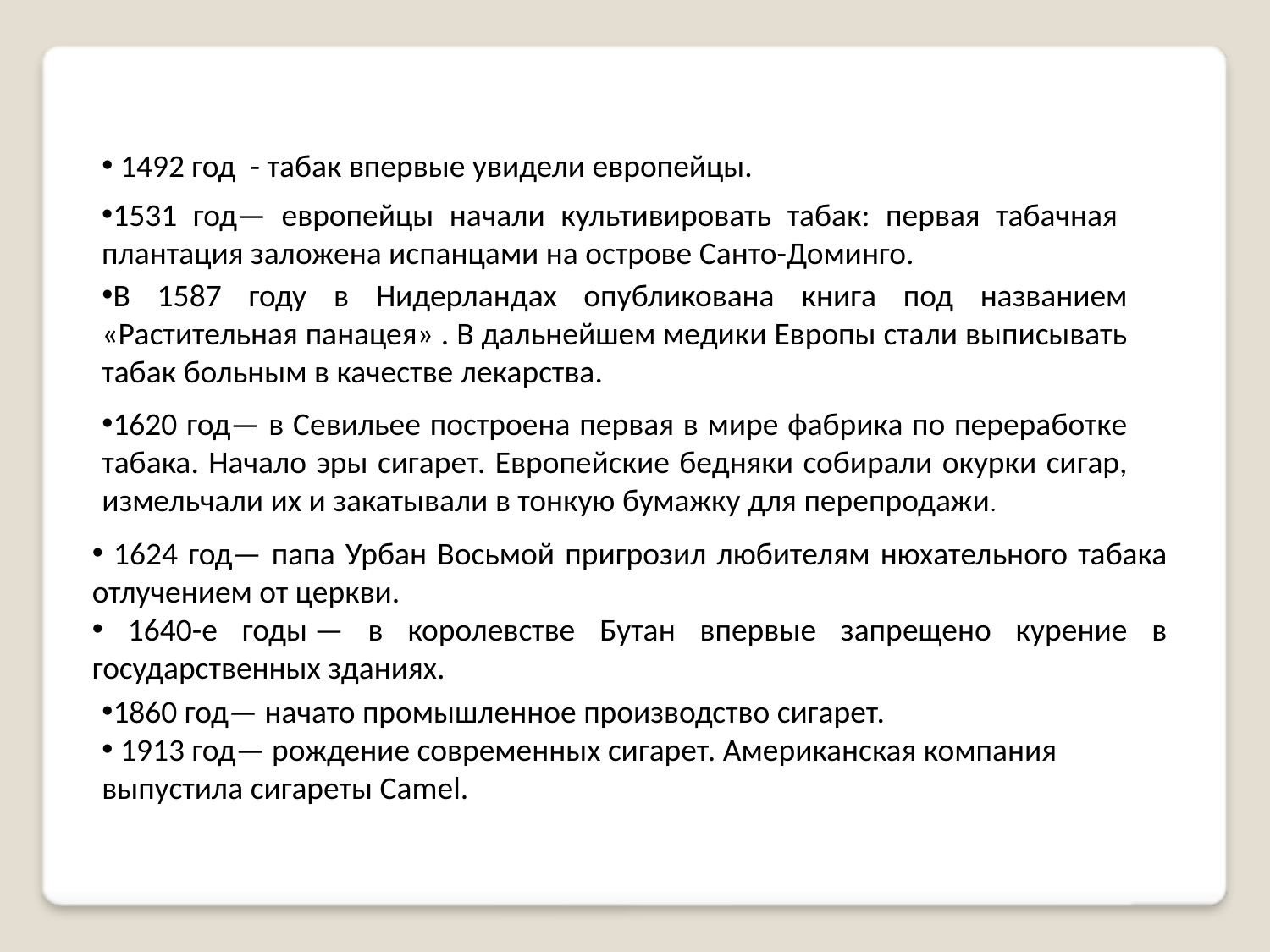

1492 год  - табак впервые увидели европейцы.
1531 год— европейцы начали культивировать табак: первая табачная плантация заложена испанцами на острове Санто-Доминго.
В 1587 году в Нидерландах опубликована книга под названием «Растительная панацея» . В дальнейшем медики Европы стали выписывать табак больным в качестве лекарства.
1620 год— в Севильее построена первая в мире фабрика по переработке табака. Начало эры сигарет. Европейские бедняки собирали окурки сигар, измельчали их и закатывали в тонкую бумажку для перепродажи.
 1624 год— папа Урбан Восьмой пригрозил любителям нюхательного табака отлучением от церкви.
 1640-е годы — в королевстве Бутан впервые запрещено курение в государственных зданиях.
1860 год— начато промышленное производство сигарет.
 1913 год— рождение современных сигарет. Американская компания  выпустила сигареты Camel.